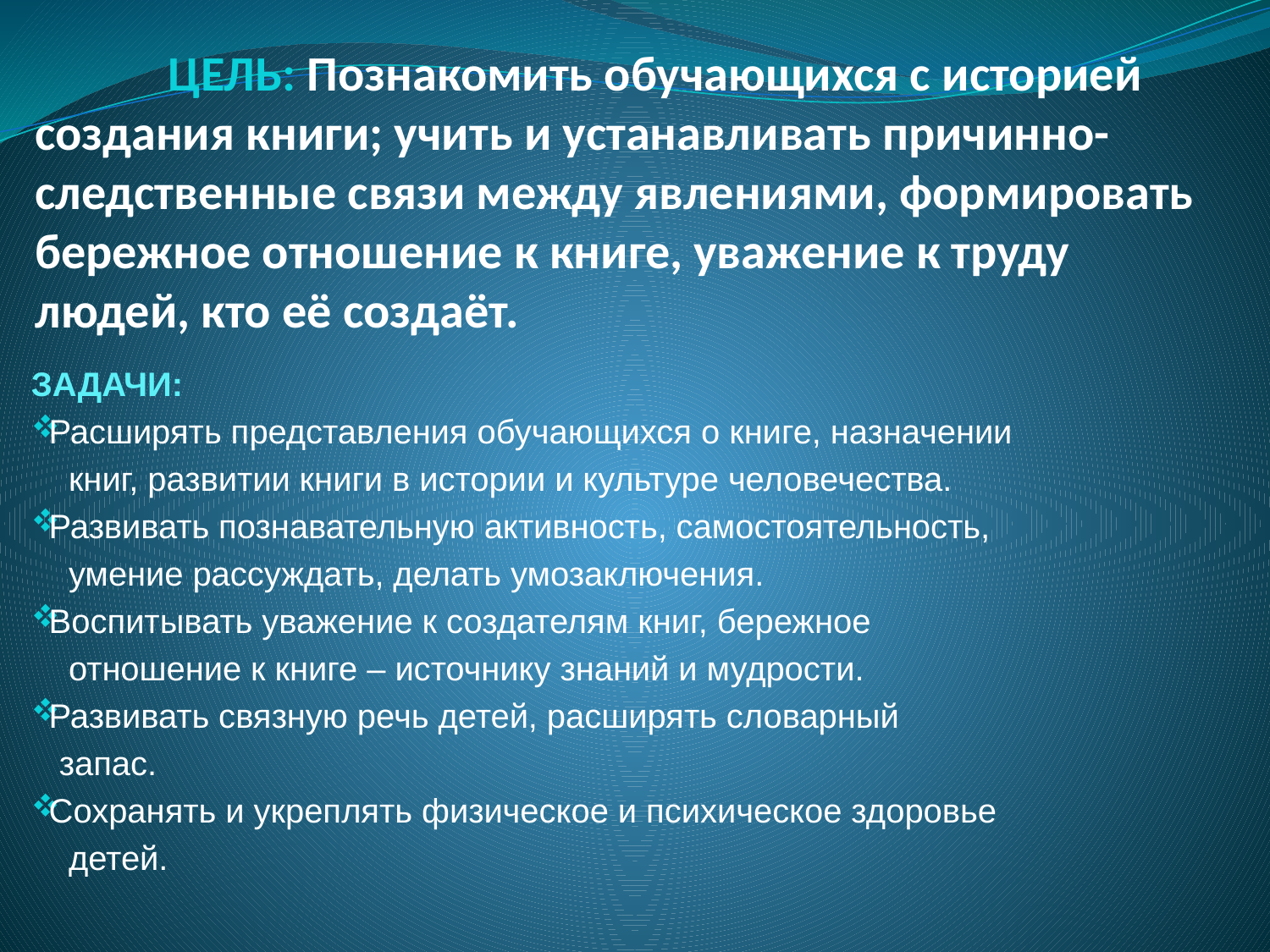

# ЦЕЛЬ: Познакомить обучающихся с историей создания книги; учить и устанавливать причинно-следственные связи между явлениями, формировать бережное отношение к книге, уважение к труду  людей, кто её создаёт.
ЗАДАЧИ:
Расширять представления обучающихся о книге, назначении
    книг, развитии книги в истории и культуре человечества.
Развивать познавательную активность, самостоятельность,
    умение рассуждать, делать умозаключения.
Воспитывать уважение к создателям книг, бережное
    отношение к книге – источнику знаний и мудрости.
Развивать связную речь детей, расширять словарный
   запас.
Сохранять и укреплять физическое и психическое здоровье
    детей.